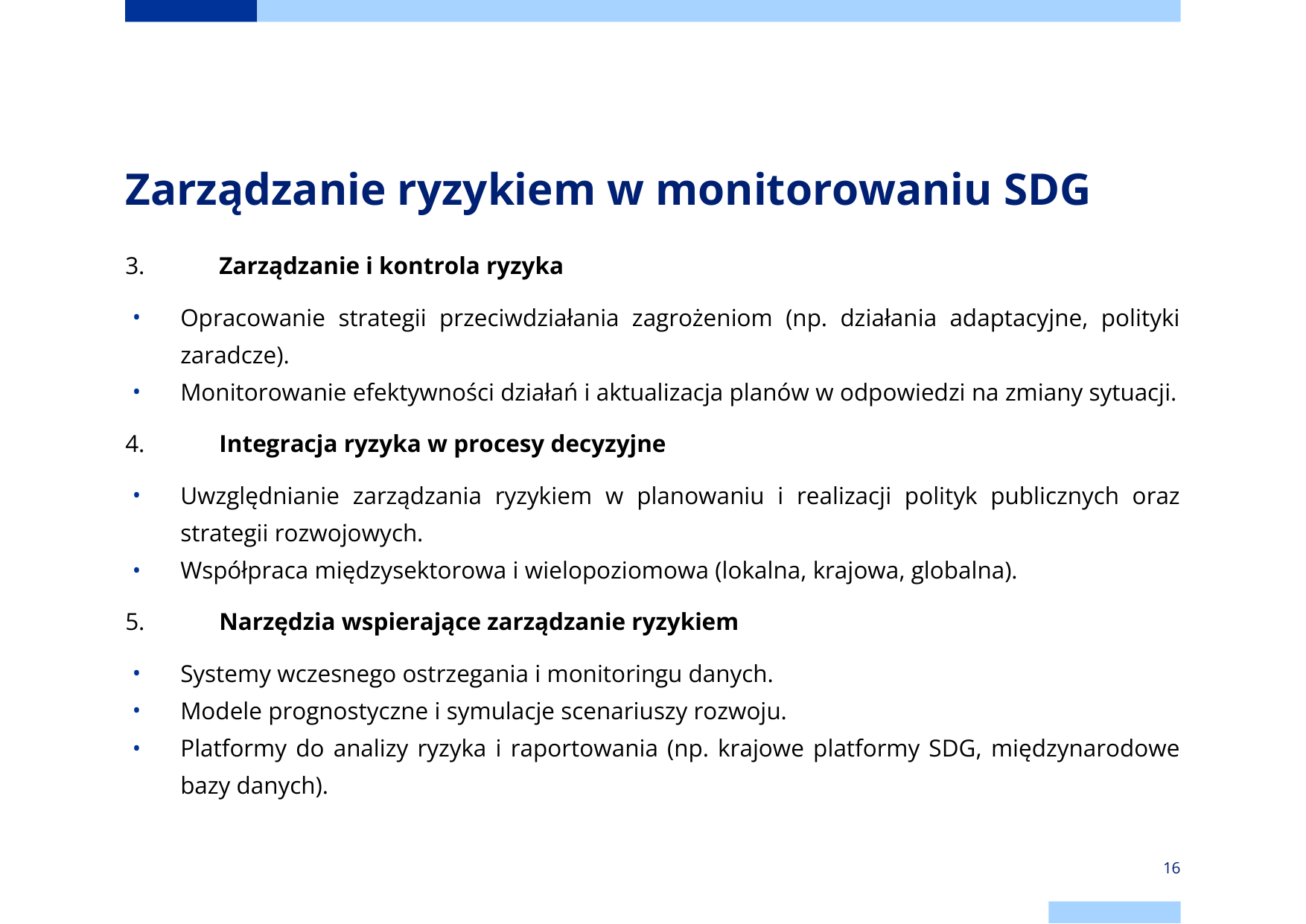

# Zarządzanie ryzykiem w monitorowaniu SDG
3.	Zarządzanie i kontrola ryzyka
Opracowanie strategii przeciwdziałania zagrożeniom (np. działania adaptacyjne, polityki zaradcze).
Monitorowanie efektywności działań i aktualizacja planów w odpowiedzi na zmiany sytuacji.
4.	Integracja ryzyka w procesy decyzyjne
Uwzględnianie zarządzania ryzykiem w planowaniu i realizacji polityk publicznych oraz strategii rozwojowych.
Współpraca międzysektorowa i wielopoziomowa (lokalna, krajowa, globalna).
5.	Narzędzia wspierające zarządzanie ryzykiem
Systemy wczesnego ostrzegania i monitoringu danych.
Modele prognostyczne i symulacje scenariuszy rozwoju.
Platformy do analizy ryzyka i raportowania (np. krajowe platformy SDG, międzynarodowe bazy danych).
16